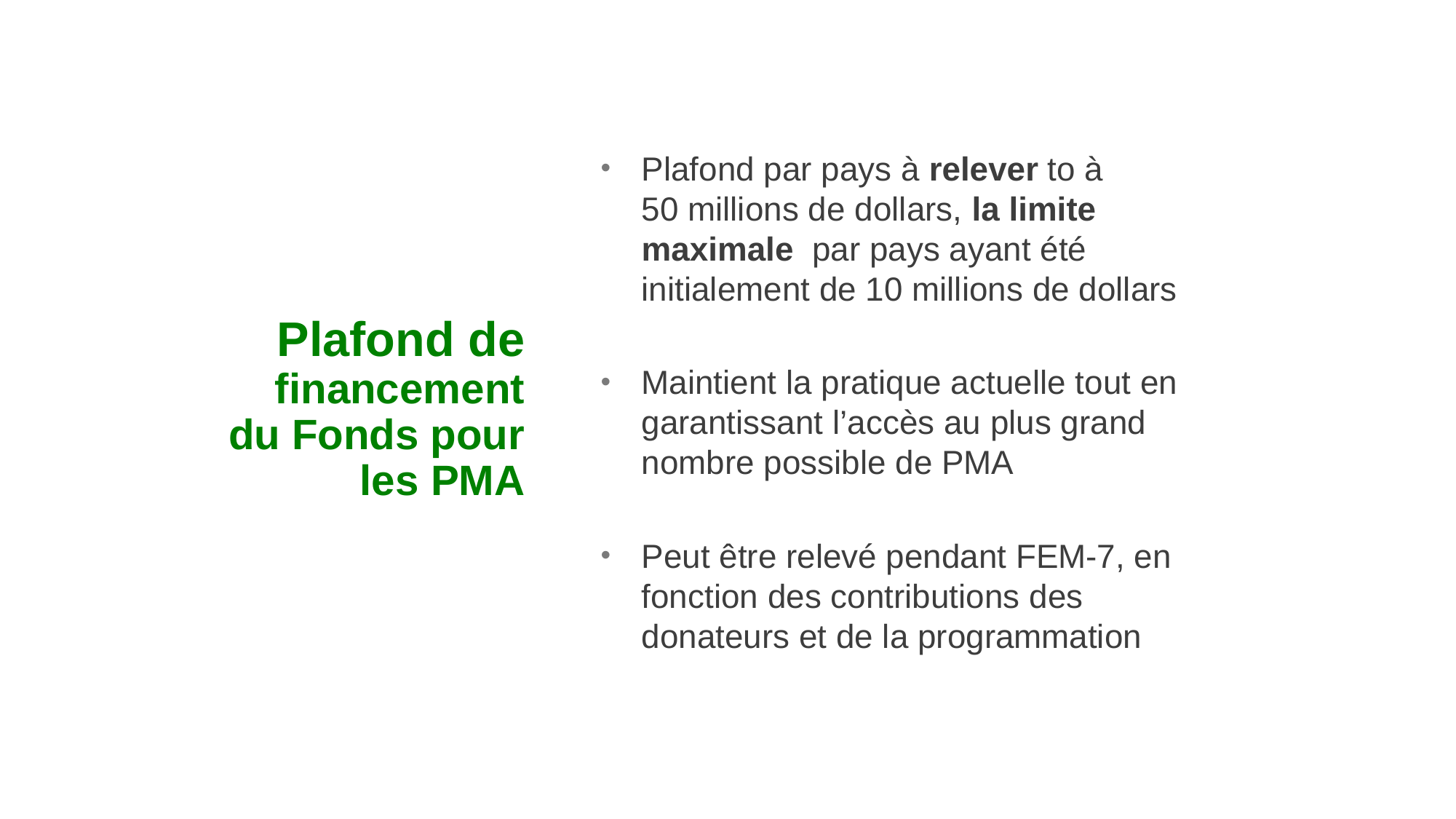

Plafond par pays à relever to à 50 millions de dollars, la limite maximale  par pays ayant été initialement de 10 millions de dollars

Maintient la pratique actuelle tout en garantissant l’accès au plus grand nombre possible de PMA

Peut être relevé pendant FEM-7, en fonction des contributions des donateurs et de la programmation
Plafond de financement
du Fonds pour les PMA